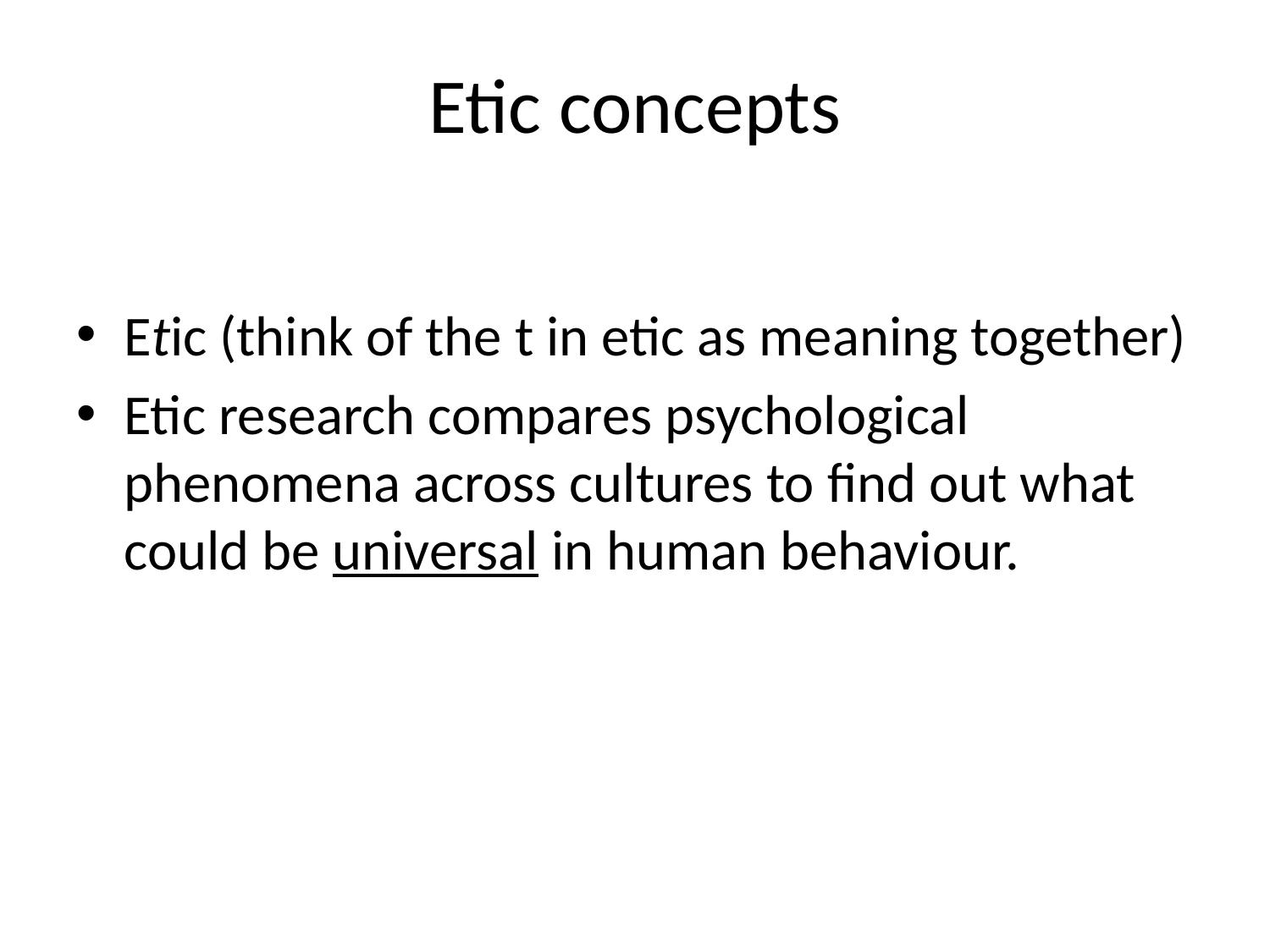

# Etic concepts
Etic (think of the t in etic as meaning together)
Etic research compares psychological phenomena across cultures to find out what could be universal in human behaviour.